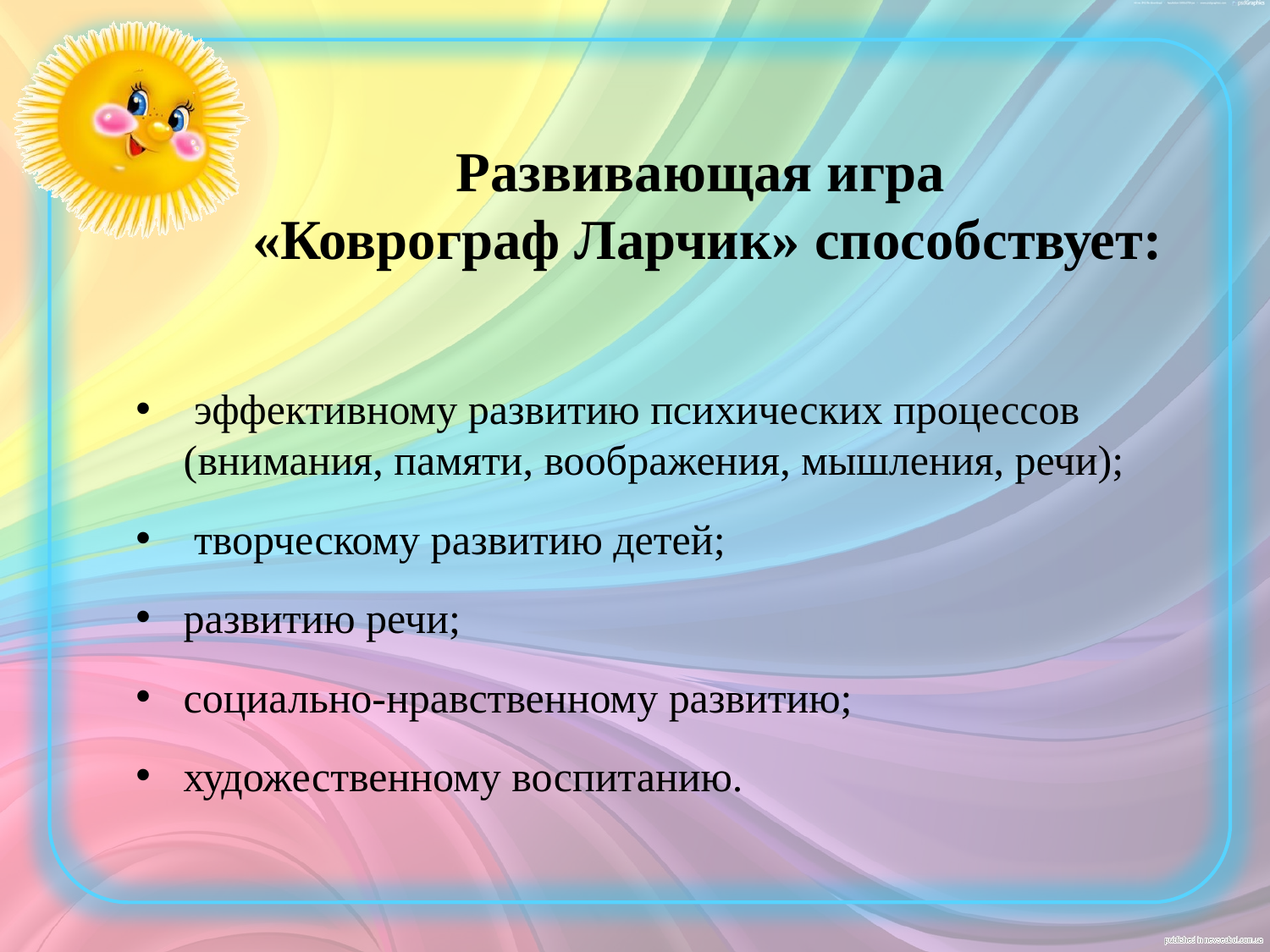

# Развивающая игра «Коврограф Ларчик» способствует:
 эффективному развитию психических процессов (внимания, памяти, воображения, мышления, речи);

 творческому развитию детей;

развитию речи;

социально-нравственному развитию;

художественному воспитанию.